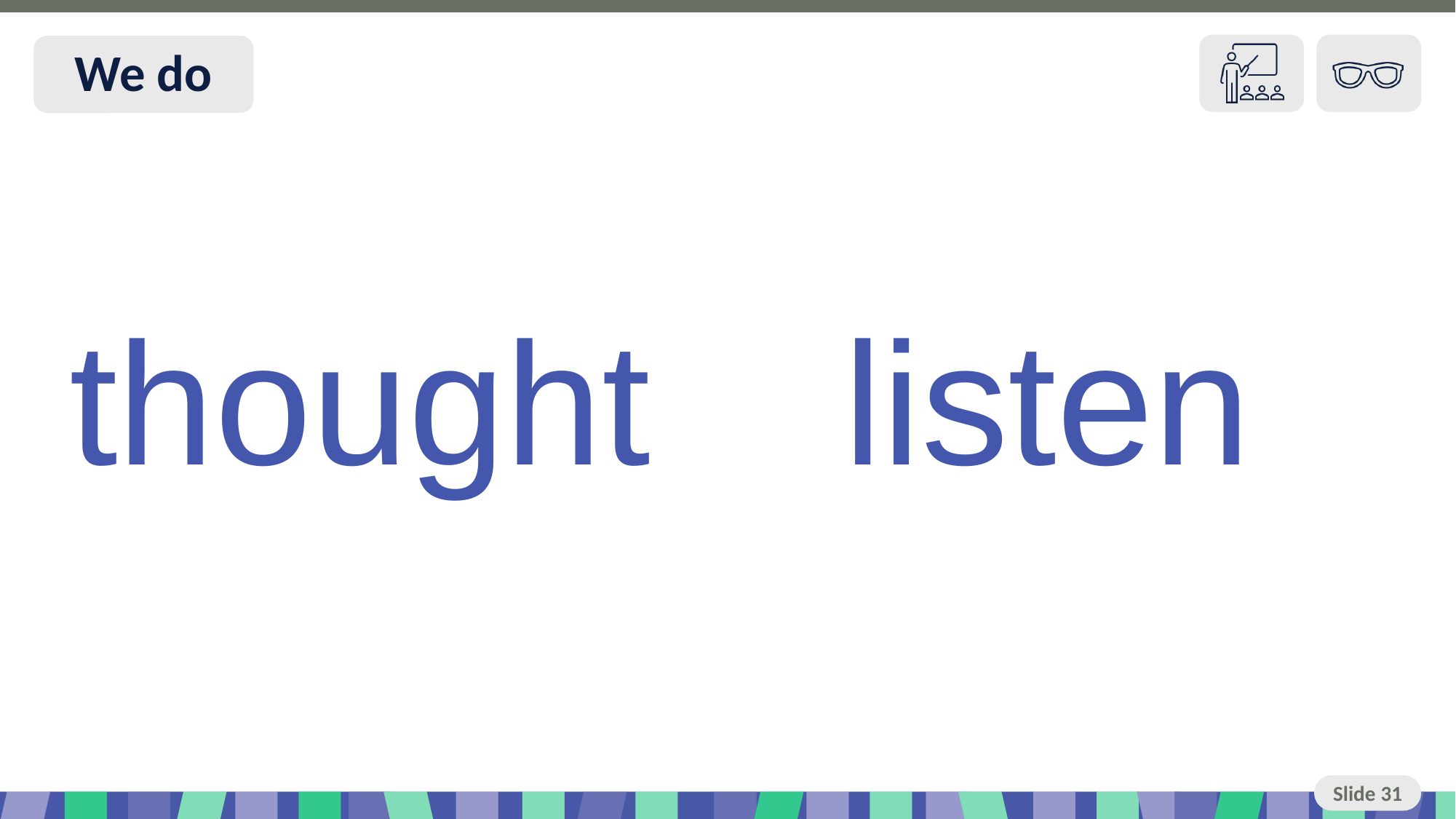

# Slide 31 We do
thought    listen